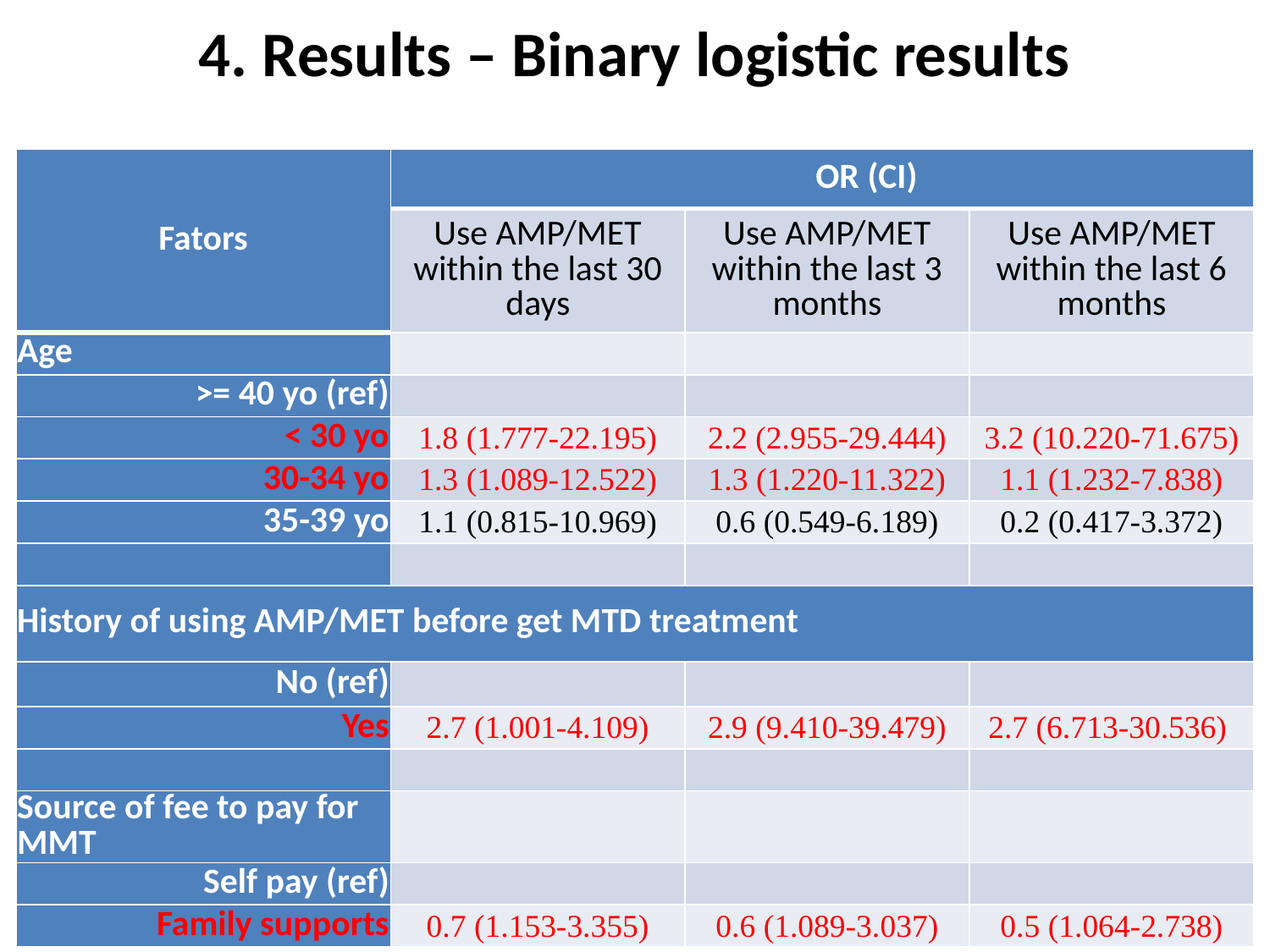

4. Results – Binary logistic results
| Fators | OR (CI) |  |  |
| --- | --- | --- | --- |
|  | Use AMP/MET within the last 30 days | Use AMP/MET within the last 3 months | Use AMP/MET within the last 6 months |
| Age |  |  |  |
| >= 40 yo (ref) |  |  |  |
| < 30 yo | 1.8 (1.777-22.195) | 2.2 (2.955-29.444) | 3.2 (10.220-71.675) |
| 30-34 yo | 1.3 (1.089-12.522) | 1.3 (1.220-11.322) | 1.1 (1.232-7.838) |
| 35-39 yo | 1.1 (0.815-10.969) | 0.6 (0.549-6.189) | 0.2 (0.417-3.372) |
|  |  |  |  |
| History of using AMP/MET before get MTD treatment |  |  |  |
| No (ref) |  |  |  |
| Yes | 2.7 (1.001-4.109) | 2.9 (9.410-39.479) | 2.7 (6.713-30.536) |
|  |  |  |  |
| Source of fee to pay for MMT |  |  |  |
| Self pay (ref) |  |  |  |
| Family supports | 0.7 (1.153-3.355) | 0.6 (1.089-3.037) | 0.5 (1.064-2.738) |